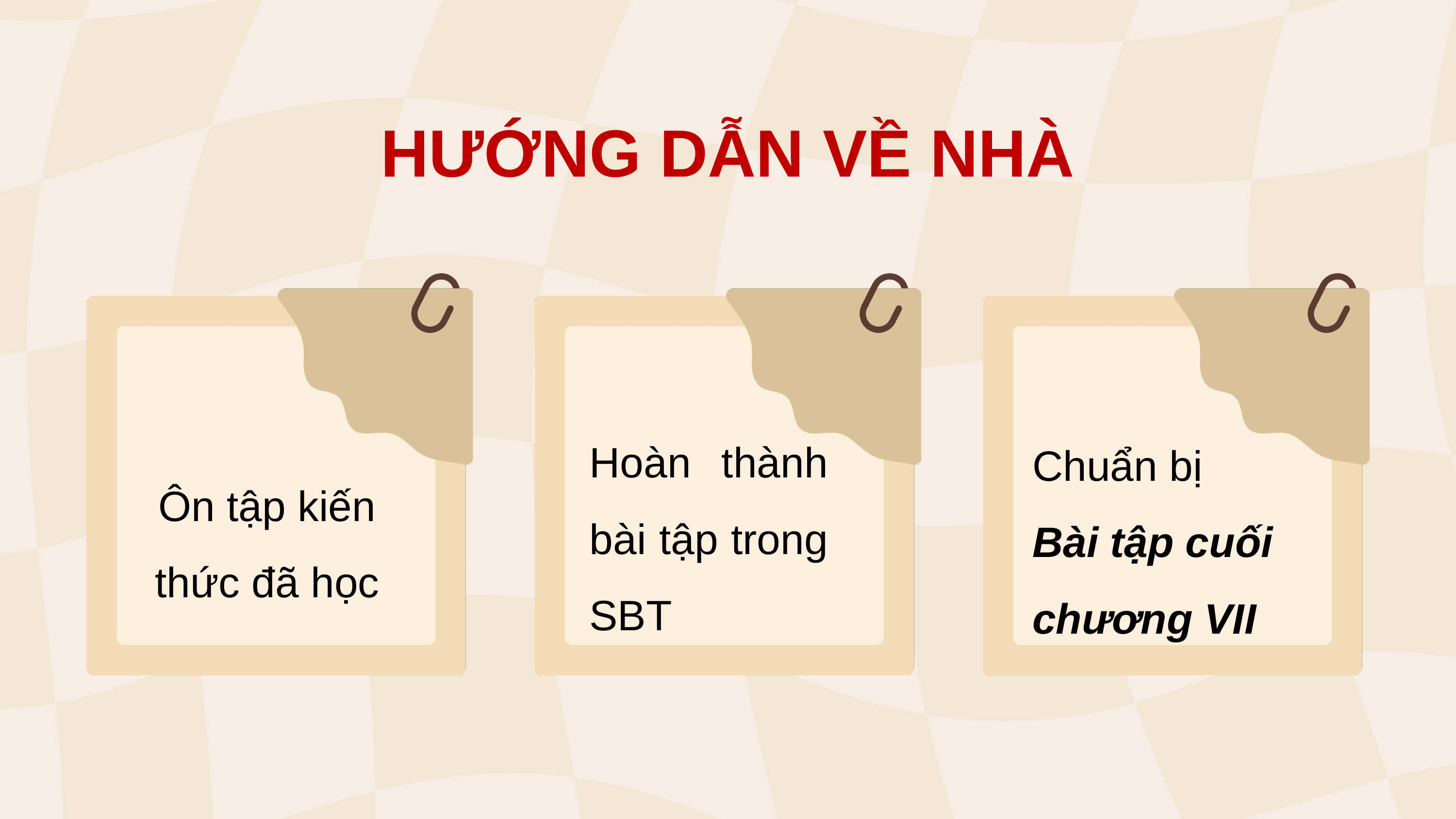

HƯỚNG DẪN VỀ NHÀ

Hoàn thành bài tập trong SBT
Chuẩn bị Bài tập cuối chương VII
Ôn tập kiến thức đã học